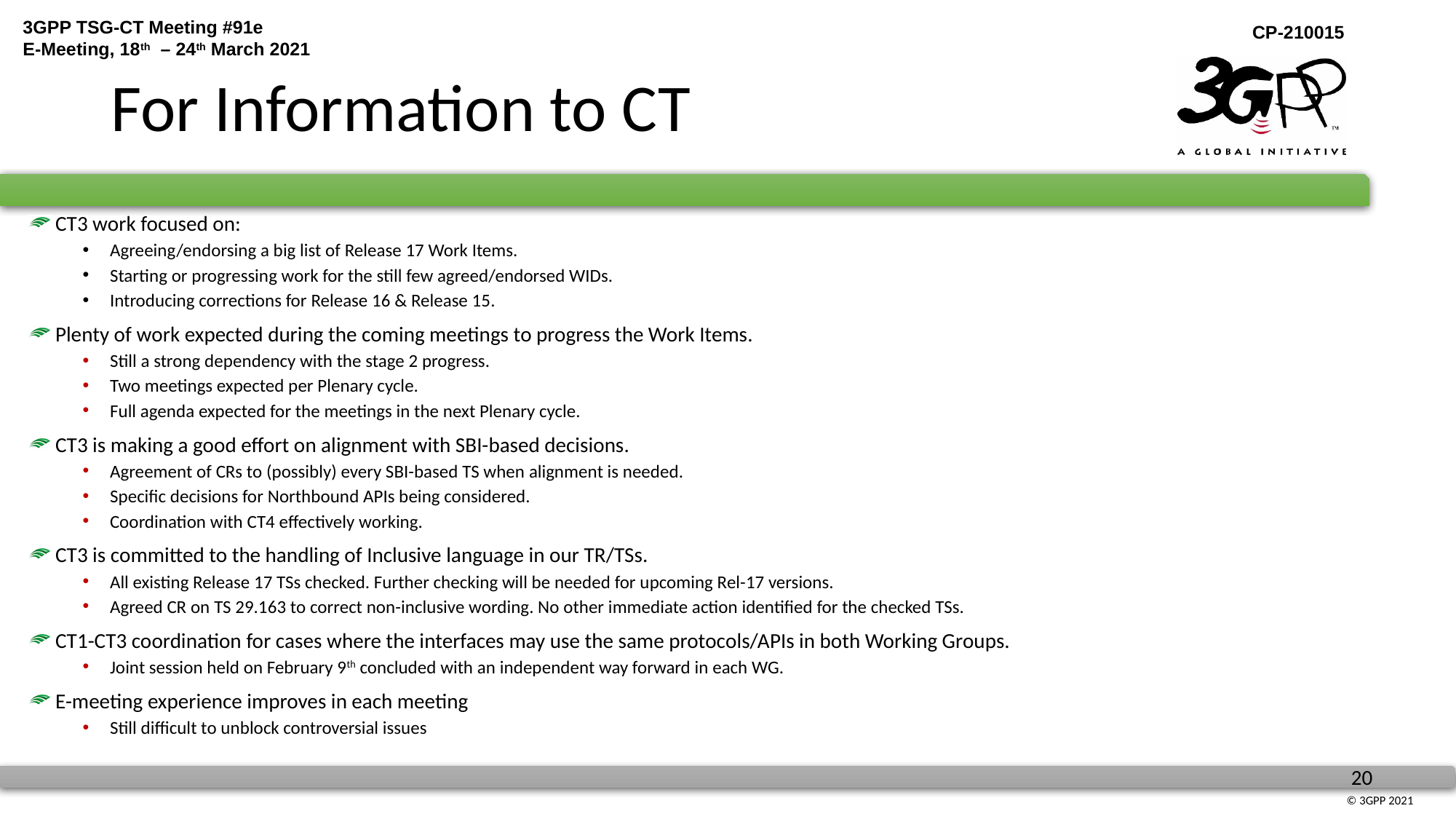

# For Information to CT
CT3 work focused on:
Agreeing/endorsing a big list of Release 17 Work Items.
Starting or progressing work for the still few agreed/endorsed WIDs.
Introducing corrections for Release 16 & Release 15.
Plenty of work expected during the coming meetings to progress the Work Items.
Still a strong dependency with the stage 2 progress.
Two meetings expected per Plenary cycle.
Full agenda expected for the meetings in the next Plenary cycle.
CT3 is making a good effort on alignment with SBI-based decisions.
Agreement of CRs to (possibly) every SBI-based TS when alignment is needed.
Specific decisions for Northbound APIs being considered.
Coordination with CT4 effectively working.
CT3 is committed to the handling of Inclusive language in our TR/TSs.
All existing Release 17 TSs checked. Further checking will be needed for upcoming Rel-17 versions.
Agreed CR on TS 29.163 to correct non-inclusive wording. No other immediate action identified for the checked TSs.
CT1-CT3 coordination for cases where the interfaces may use the same protocols/APIs in both Working Groups.
Joint session held on February 9th concluded with an independent way forward in each WG.
E-meeting experience improves in each meeting
Still difficult to unblock controversial issues